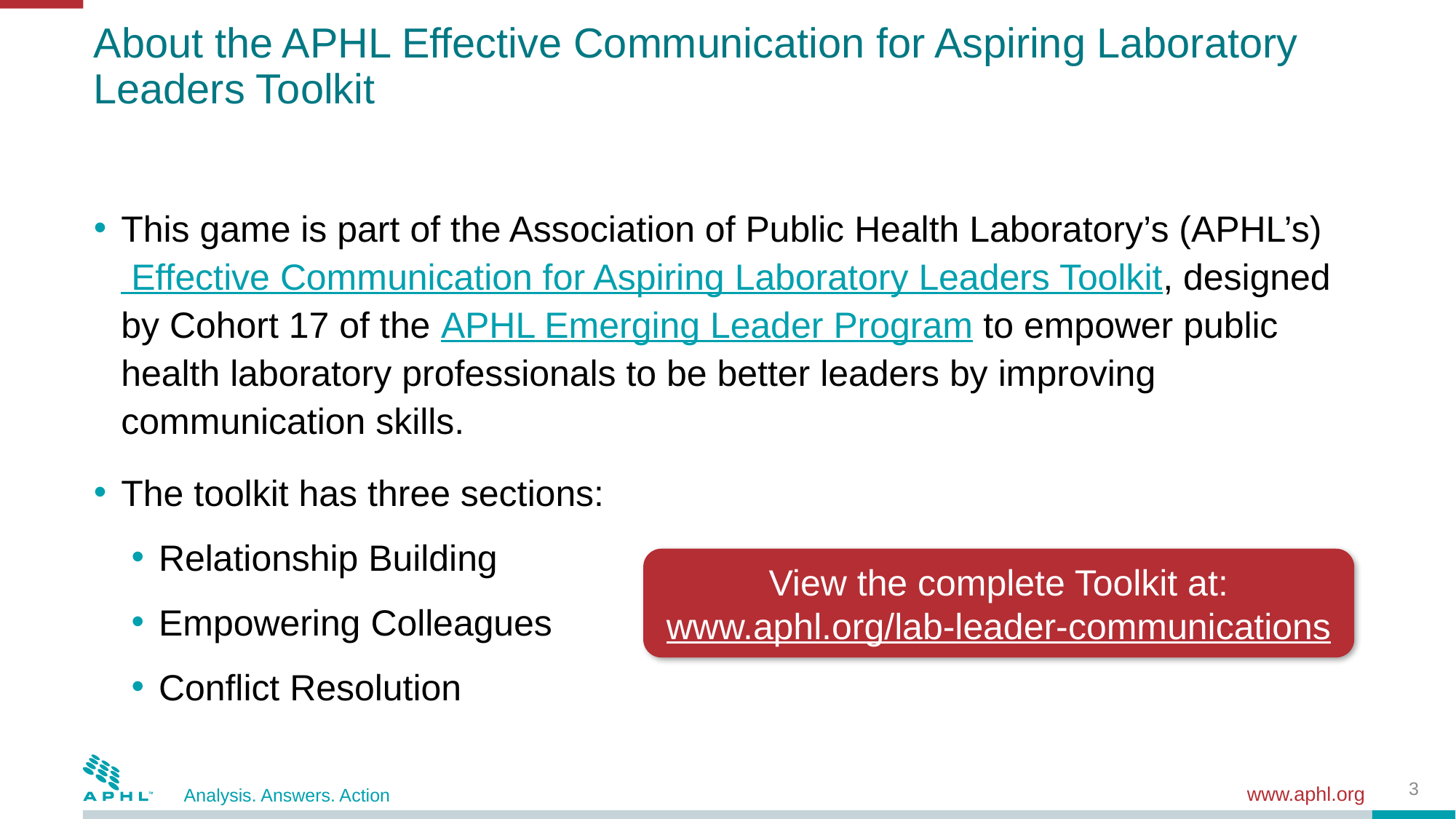

# About the APHL Effective Communication for Aspiring Laboratory Leaders Toolkit
This game is part of the Association of Public Health Laboratory’s (APHL’s) Effective Communication for Aspiring Laboratory Leaders Toolkit, designed by Cohort 17 of the APHL Emerging Leader Program to empower public health laboratory professionals to be better leaders by improving communication skills.
The toolkit has three sections:
Relationship Building
Empowering Colleagues
Conflict Resolution

View the complete Toolkit at:
www.aphl.org/lab-leader-communications
3